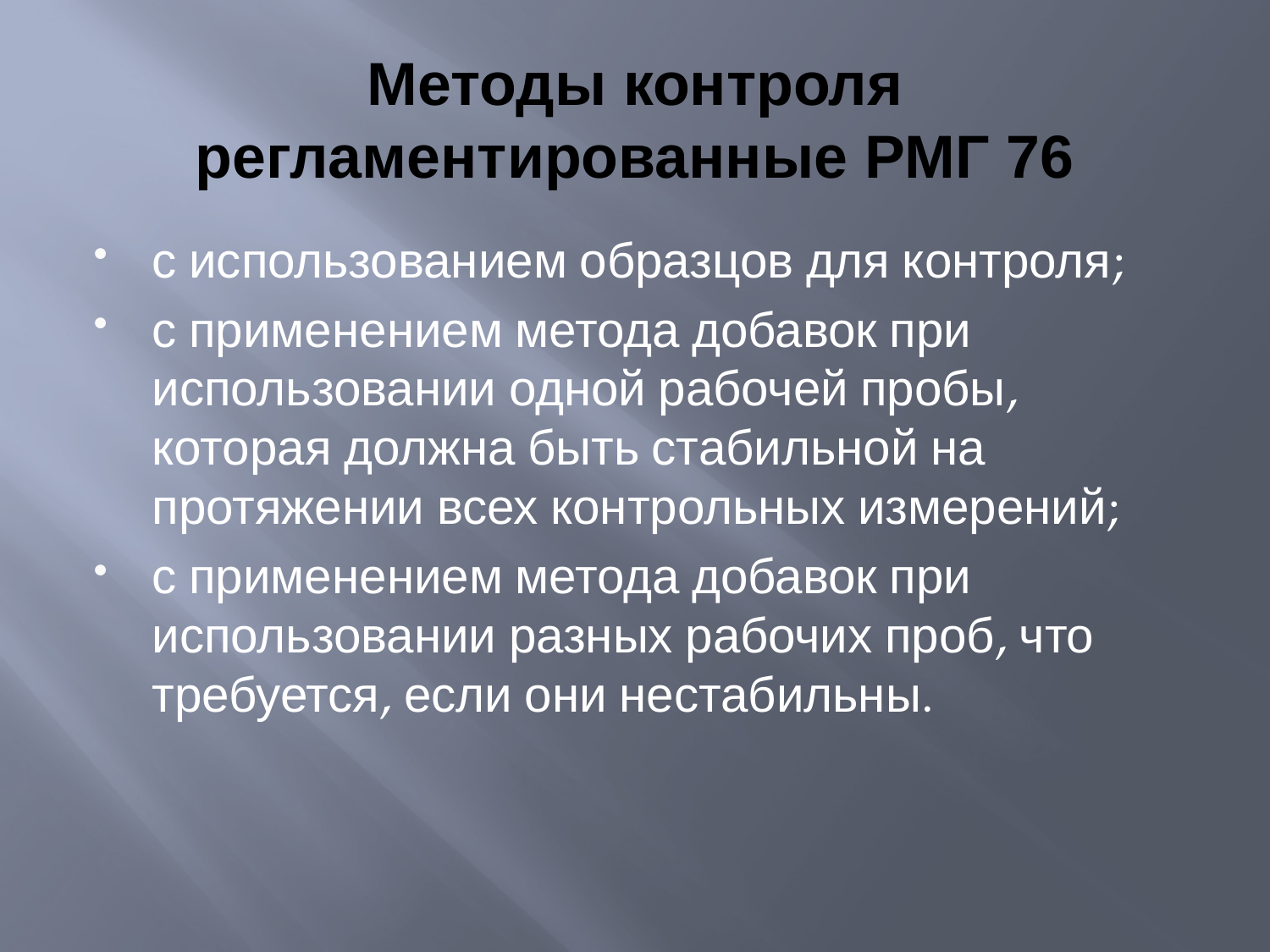

# Методы контроля регламентированные РМГ 76
с использованием образцов для контроля;
с применением метода добавок при использовании одной рабочей пробы, которая должна быть стабильной на протяжении всех контрольных измерений;
с применением метода добавок при использовании разных рабочих проб, что требуется, если они нестабильны.